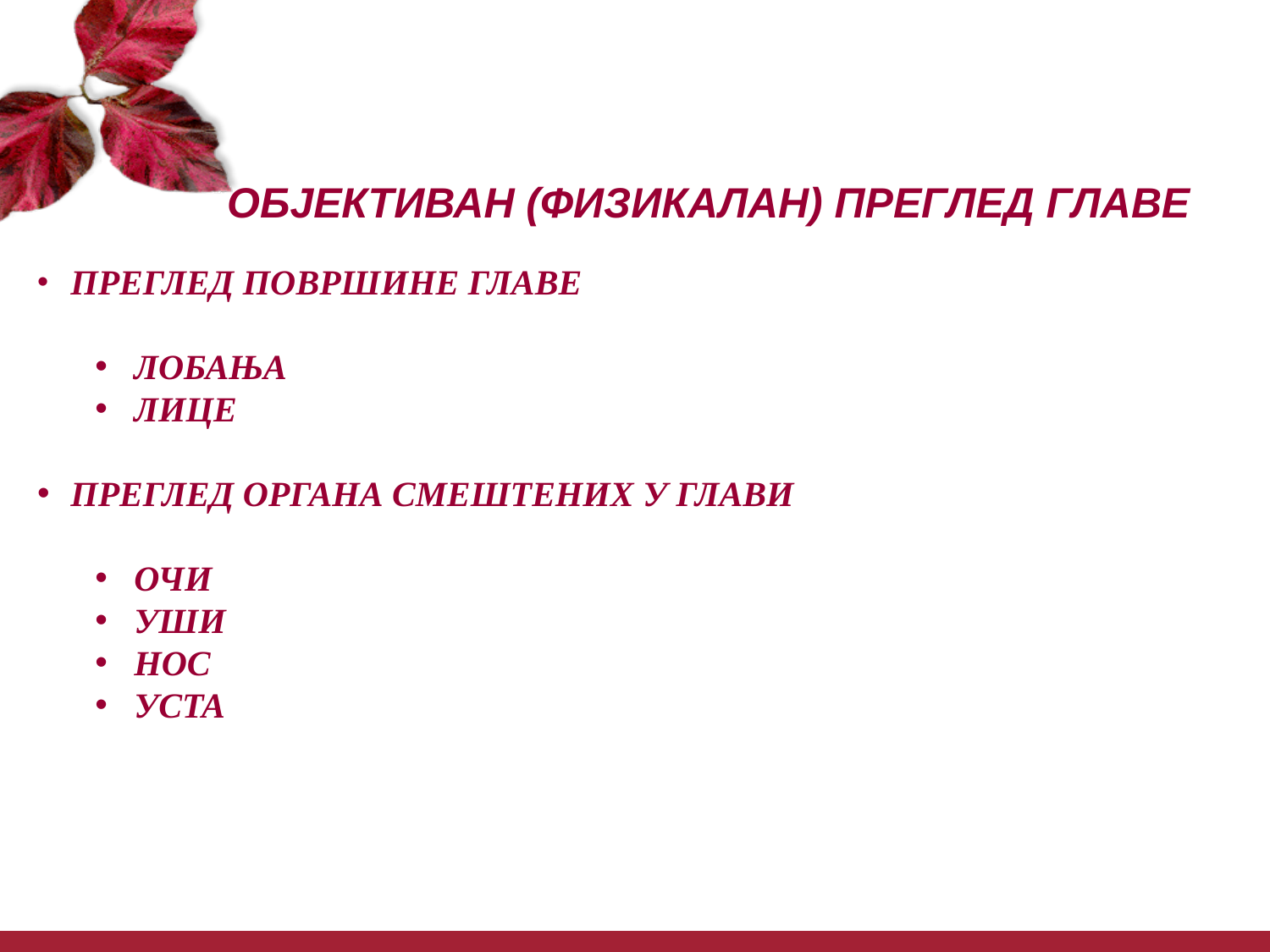

ОБЈЕКТИВАН (ФИЗИКАЛАН) ПРЕГЛЕД ГЛАВЕ

 ПРЕГЛЕД ПОВРШИНЕ ГЛАВЕ

 ЛОБАЊА
 ЛИЦЕ

 ПРЕГЛЕД ОРГАНА СМЕШТЕНИХ У ГЛАВИ

 ОЧИ
 УШИ
 НОС
 УСТА